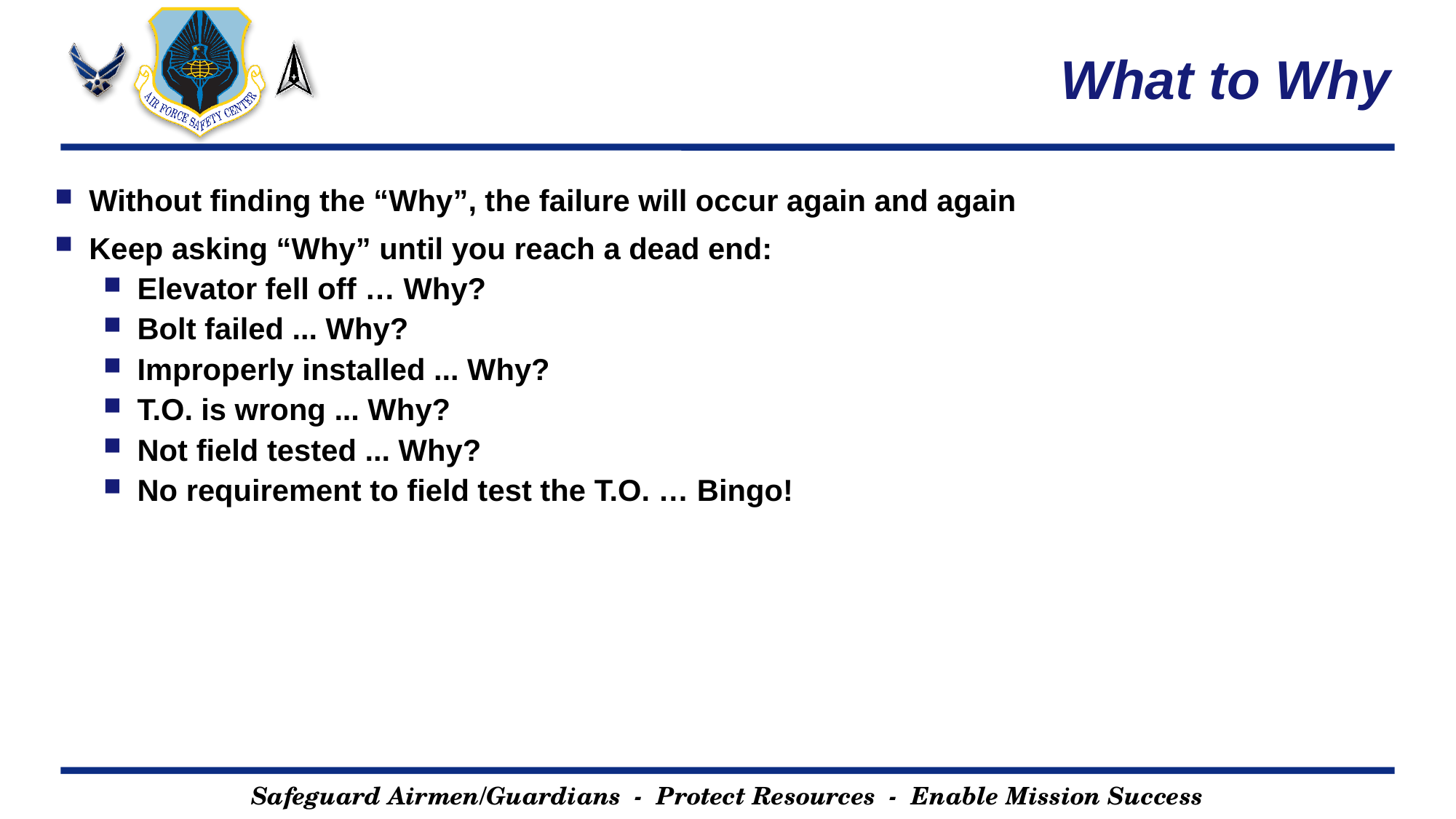

# What to Why
Without finding the “Why”, the failure will occur again and again
Keep asking “Why” until you reach a dead end:
Elevator fell off … Why?
Bolt failed ... Why?
Improperly installed ... Why?
T.O. is wrong ... Why?
Not field tested ... Why?
No requirement to field test the T.O. … Bingo!